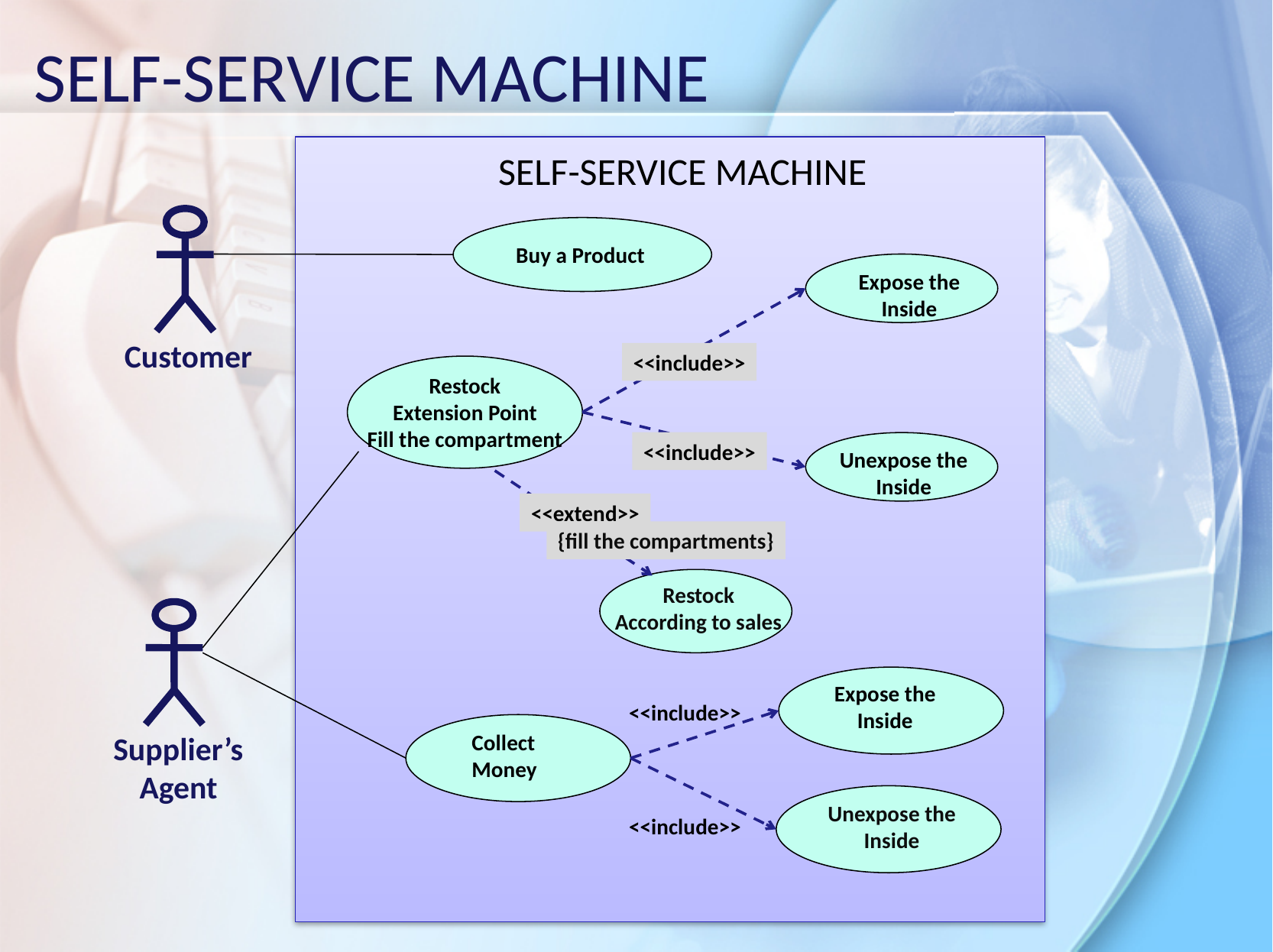

# Self-service machine

Self-service machine

Customer

Buy a Product

Expose the
Inside
<<include>>

Restock
Extension Point
Fill the compartment
<<include>>

Unexpose the
Inside
<<extend>>
{fill the compartments}

Restock
According to sales

Supplier’s
Agent

Expose the
Inside
<<include>>

Collect
Money

Unexpose the
Inside
<<include>>